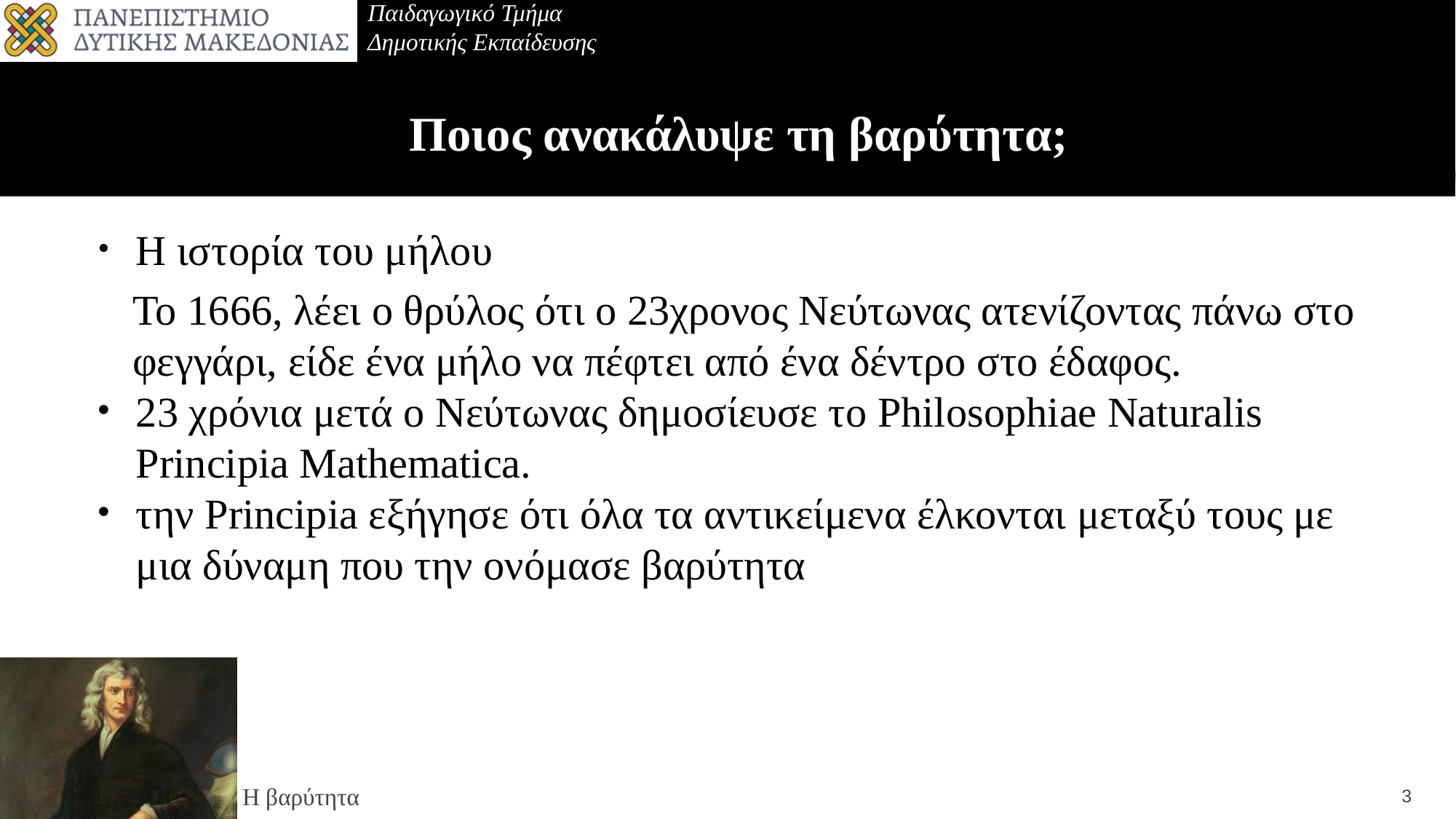

# Ποιος ανακάλυψε τη βαρύτητα;
Η ιστορία του μήλου
Το 1666, λέει ο θρύλος ότι ο 23χρονος Νεύτωνας ατενίζοντας πάνω στο φεγγάρι, είδε ένα μήλο να πέφτει από ένα δέντρο στο έδαφος.
23 χρόνια μετά ο Νεύτωνας δημοσίευσε το Philosophiae Naturalis Principia Mathematica.
την Principia εξήγησε ότι όλα τα αντικείμενα έλκονται μεταξύ τους με μια δύναμη που την ονόμασε βαρύτητα
3
Η βαρύτητα